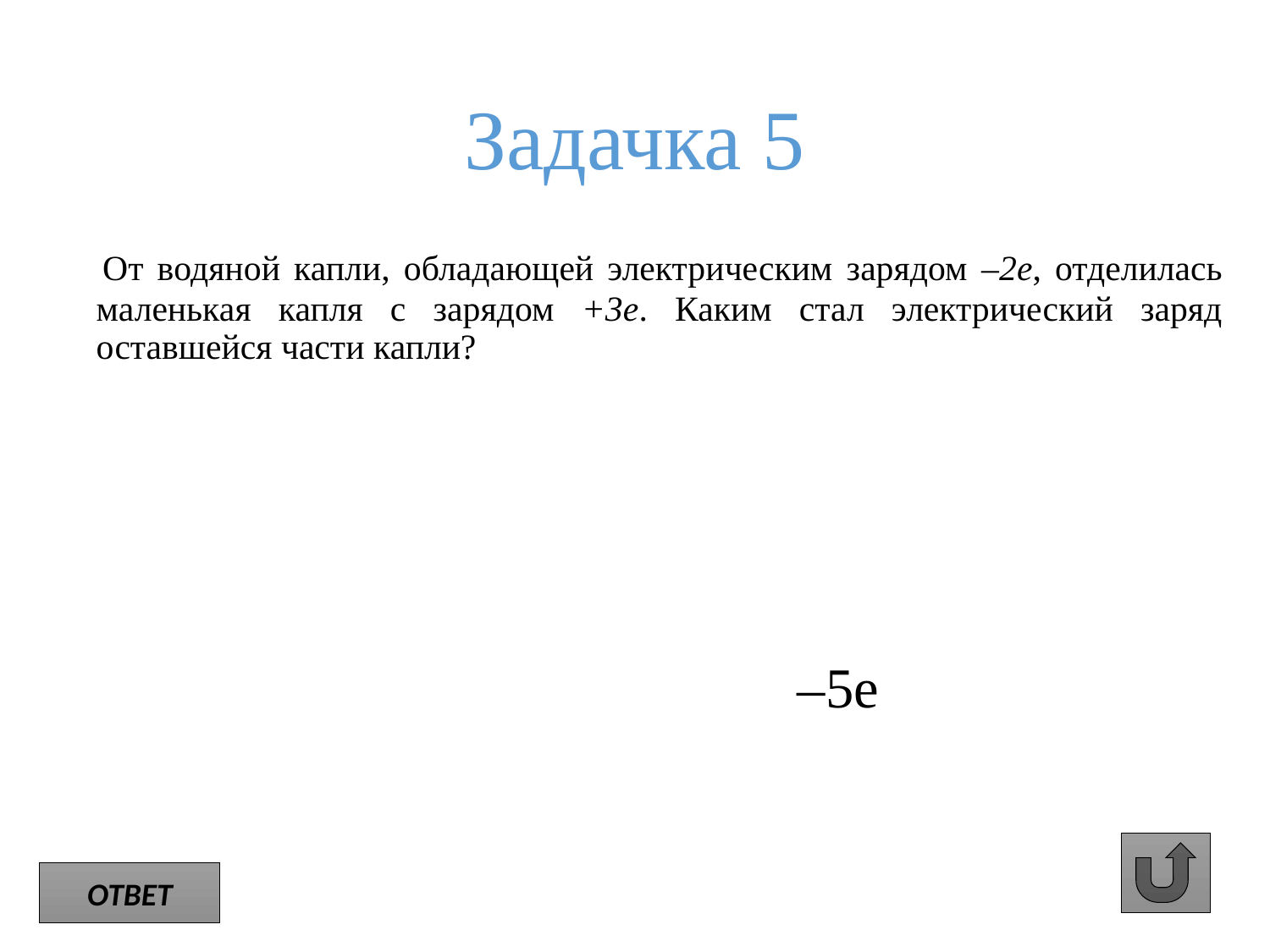

# Задачка 5
  От водяной капли, обладающей электрическим зарядом –2е, отделилась маленькая капля с зарядом +3е. Каким стал электрический заряд оставшейся части капли?

–5е

ОТВЕТ